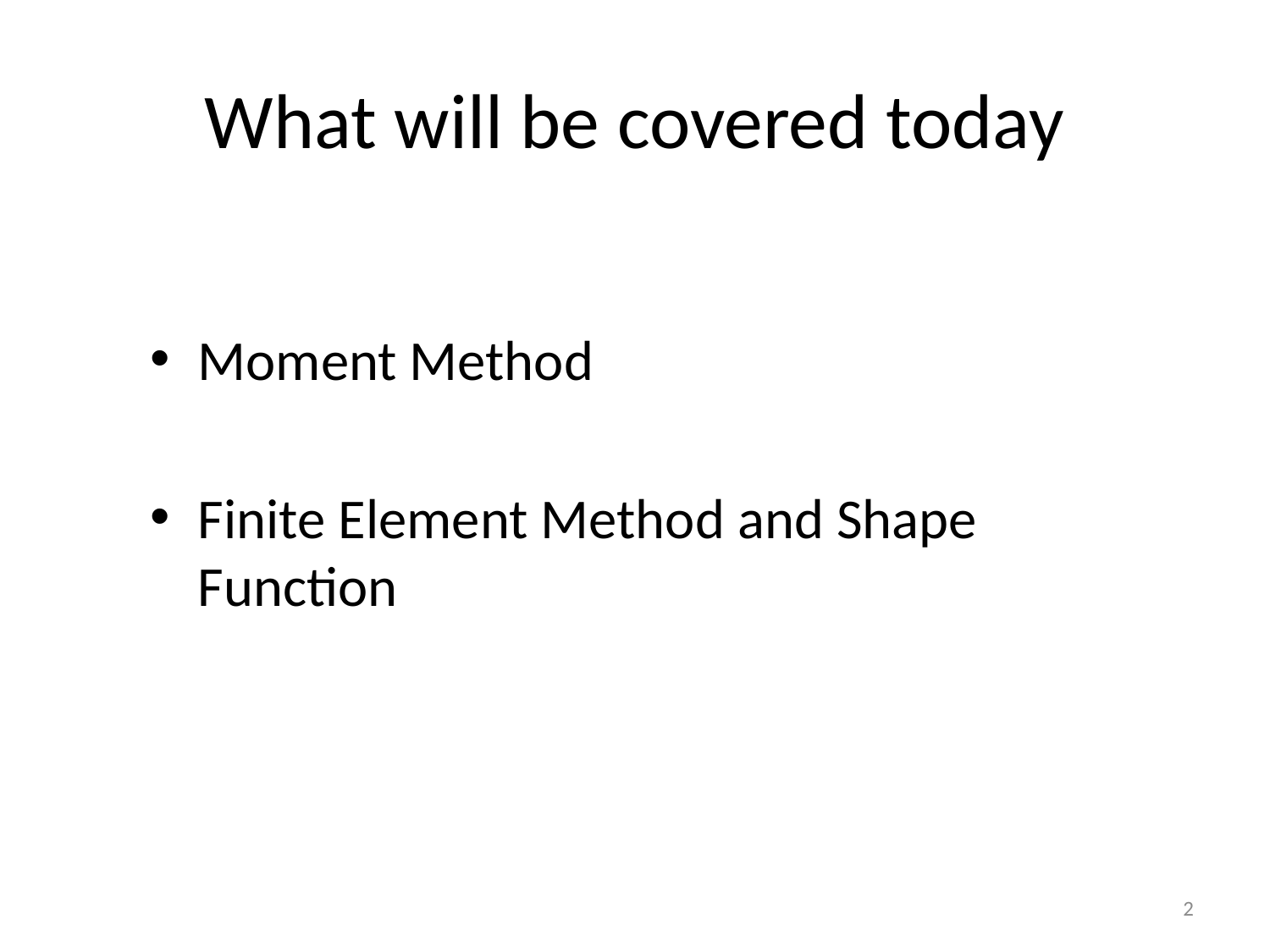

# What will be covered today
Moment Method

Finite Element Method and Shape Function
2